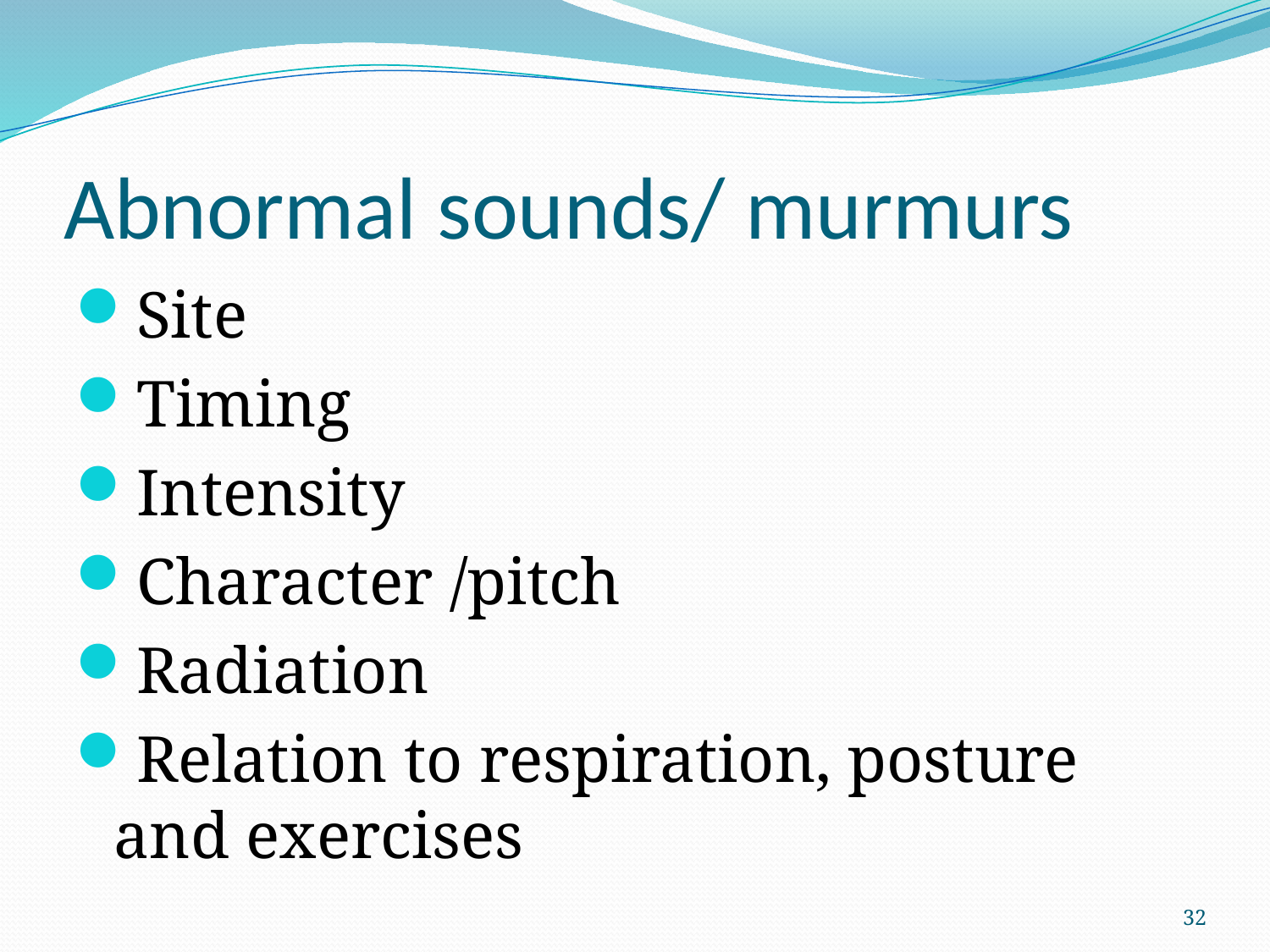

# Abnormal sounds/ murmurs
Site
Timing
Intensity
Character /pitch
Radiation
Relation to respiration, posture and exercises
32